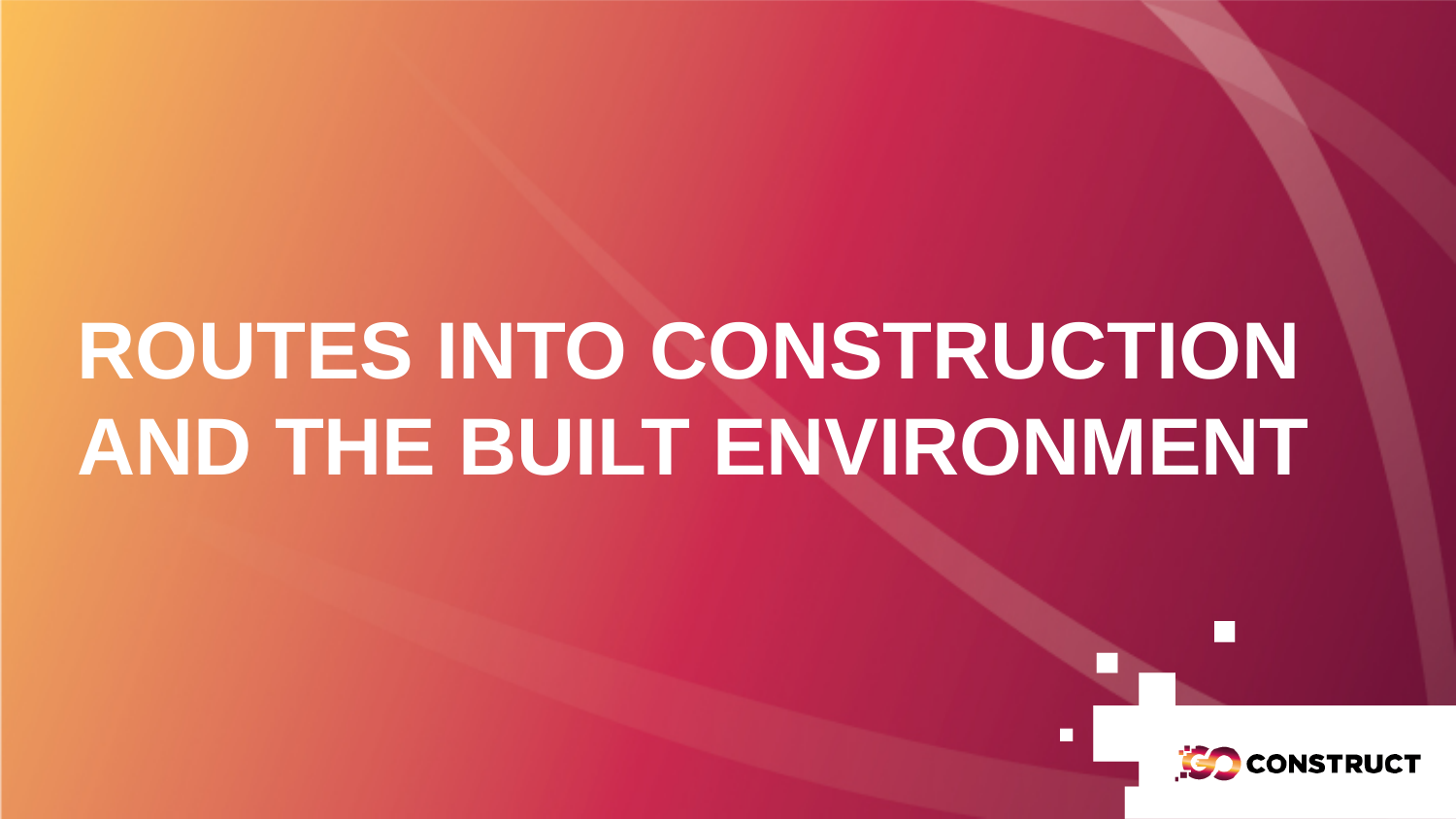

# ROUTES INTO CONSTRUCTION AND THE BUILT ENVIRONMENT